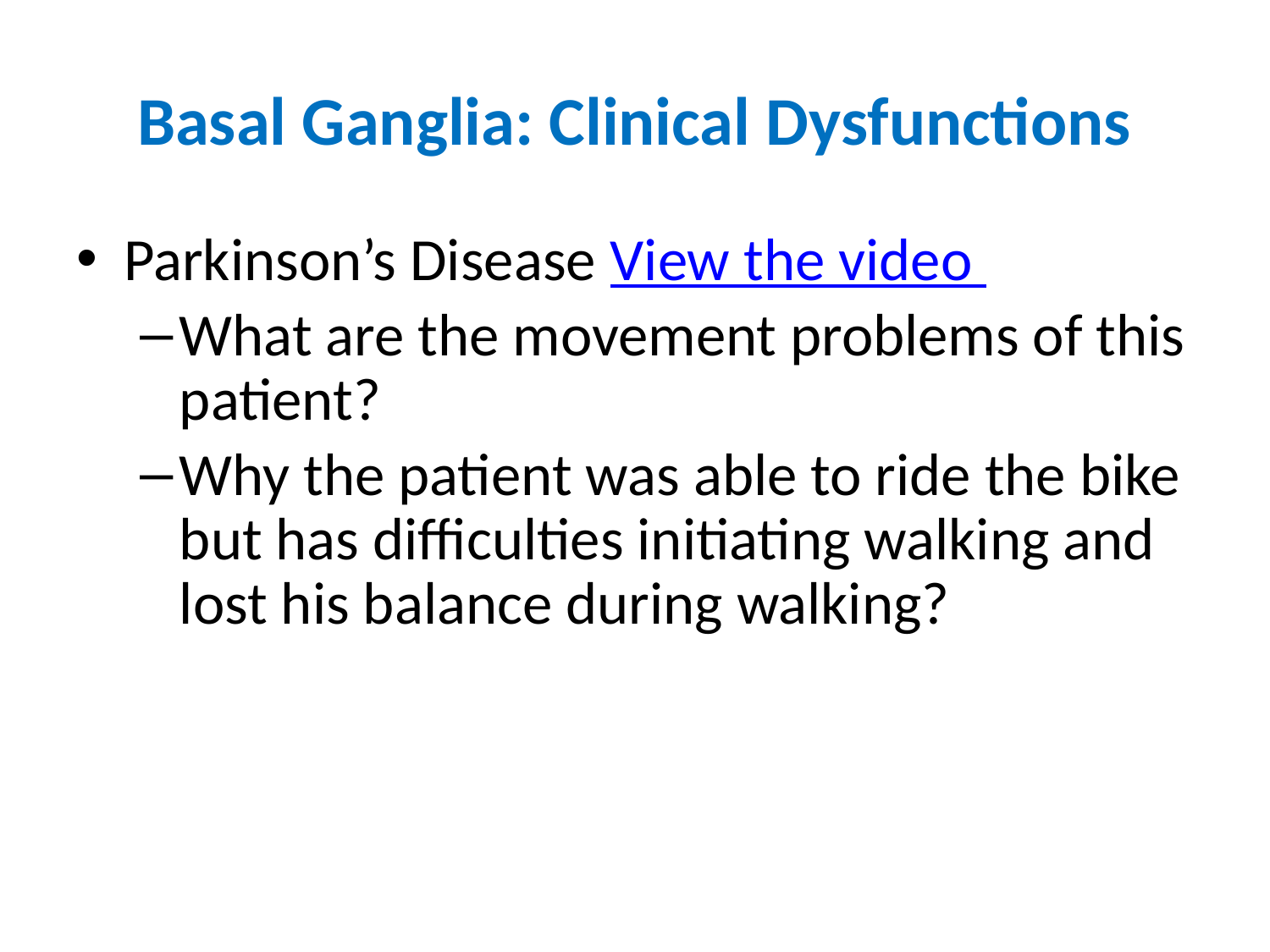

# Basal Ganglia: Clinical Dysfunctions
Parkinson’s Disease View the video
What are the movement problems of this patient?
Why the patient was able to ride the bike but has difficulties initiating walking and lost his balance during walking?